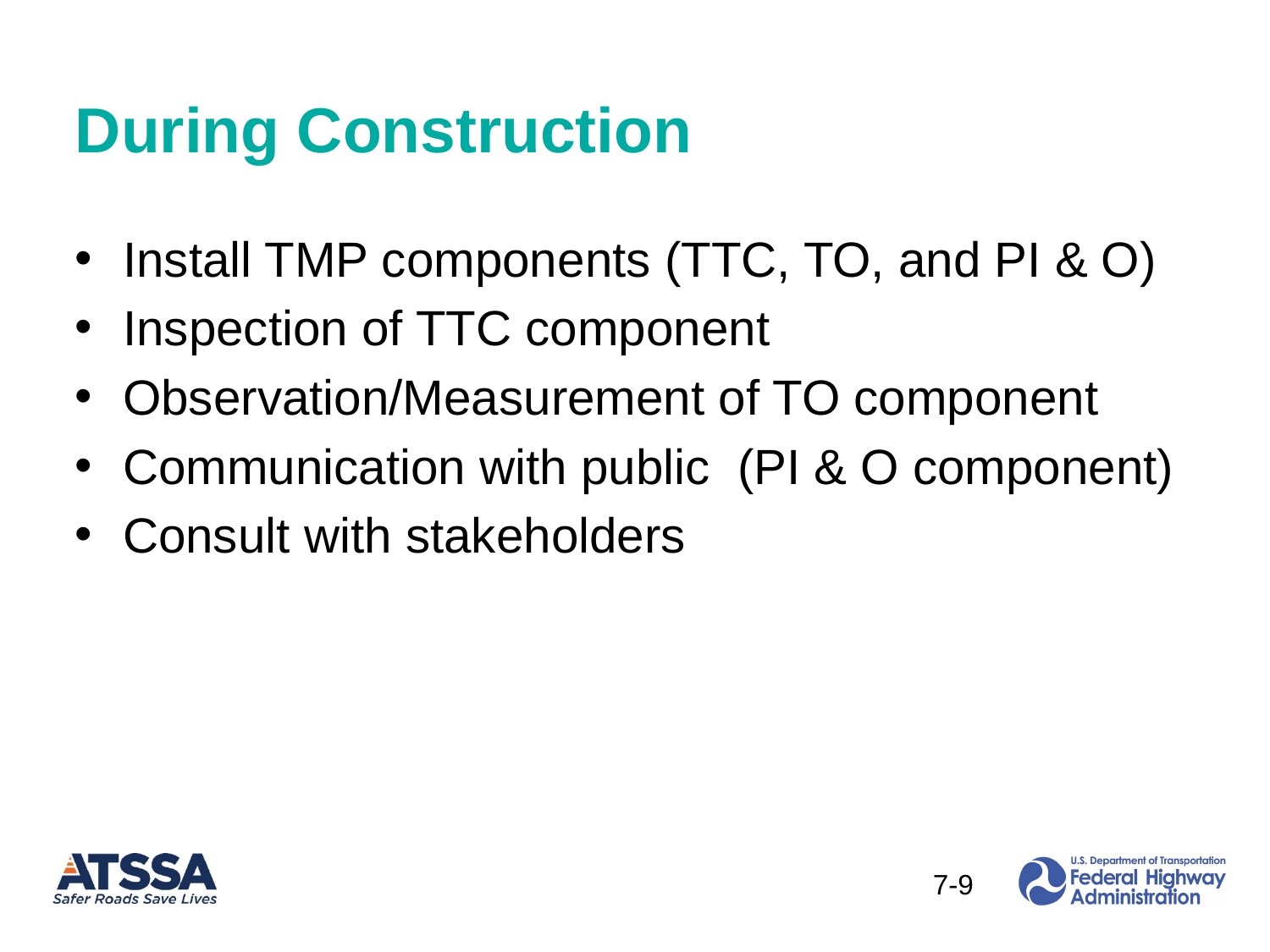

# During Construction
Install TMP components (TTC, TO, and PI & O)
Inspection of TTC component
Observation/Measurement of TO component
Communication with public  (PI & O component)
Consult with stakeholders